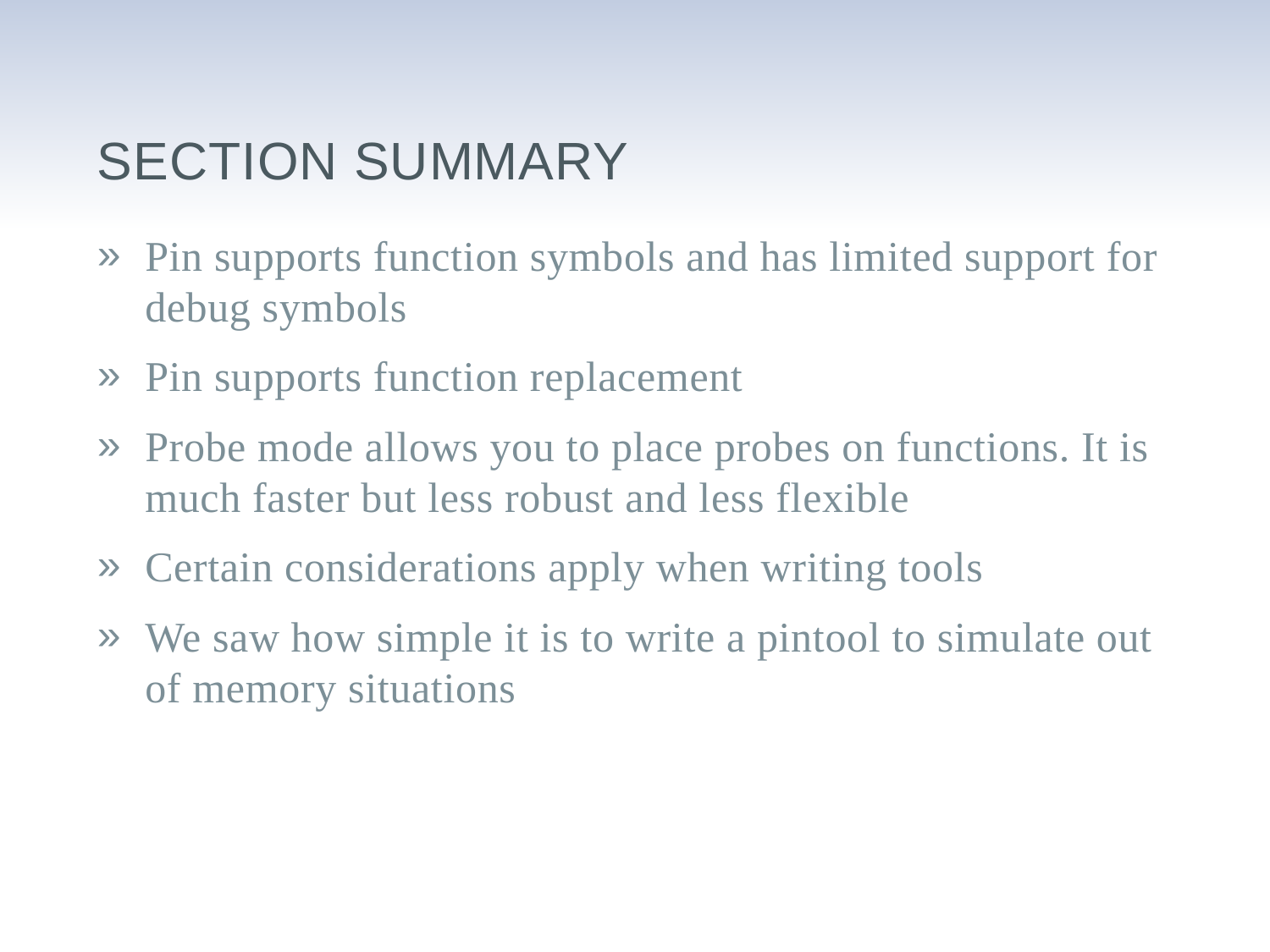

# Section Summary
Pin supports function symbols and has limited support for debug symbols
Pin supports function replacement
Probe mode allows you to place probes on functions. It is much faster but less robust and less flexible
Certain considerations apply when writing tools
We saw how simple it is to write a pintool to simulate out of memory situations